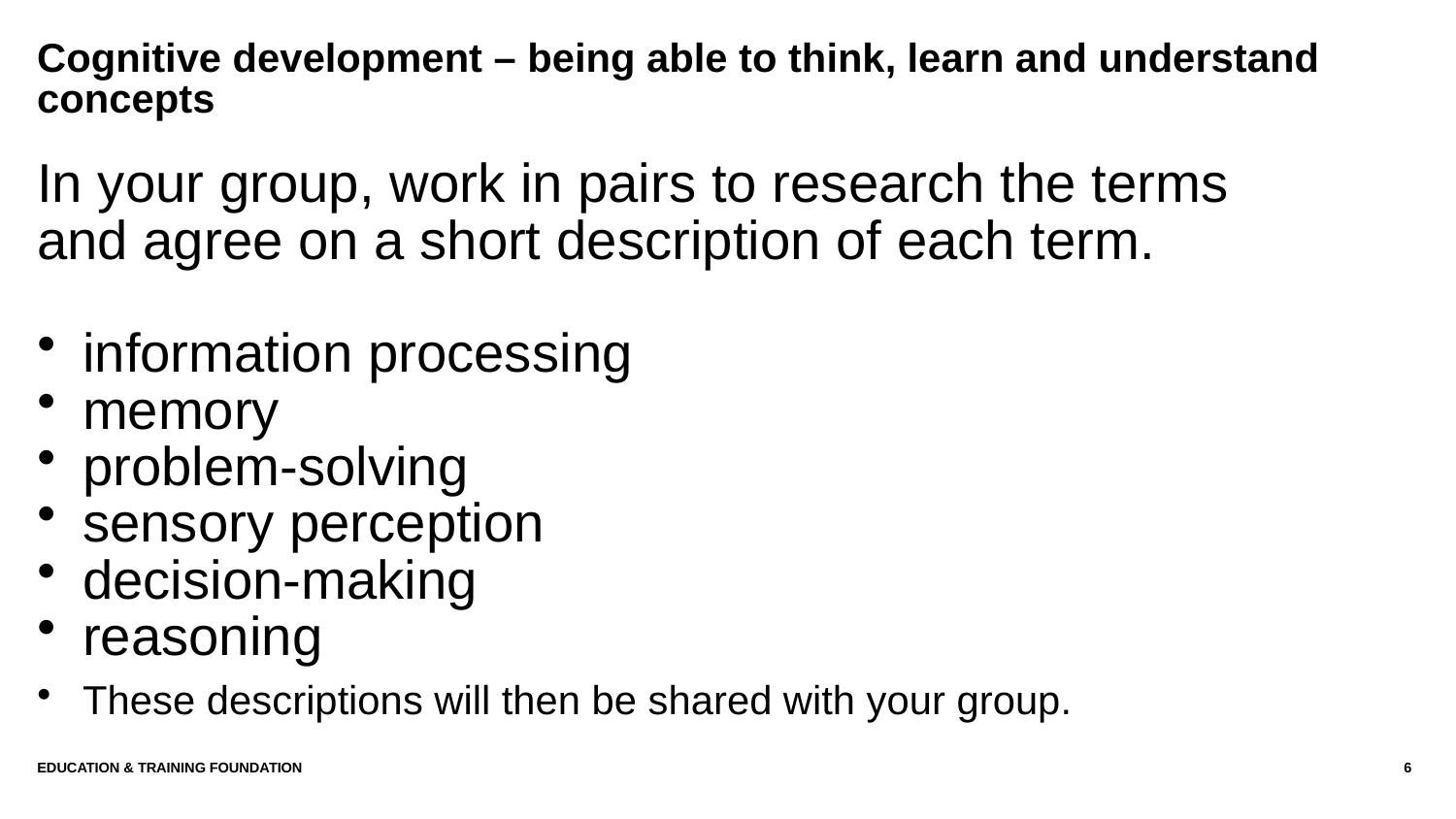

# Cognitive development – being able to think, learn and understand concepts
In your group, work in pairs to research the terms and agree on a short description of each term.

information processing
memory
problem-solving
sensory perception
decision-making
reasoning
These descriptions will then be shared with your group.

Education & Training Foundation
6